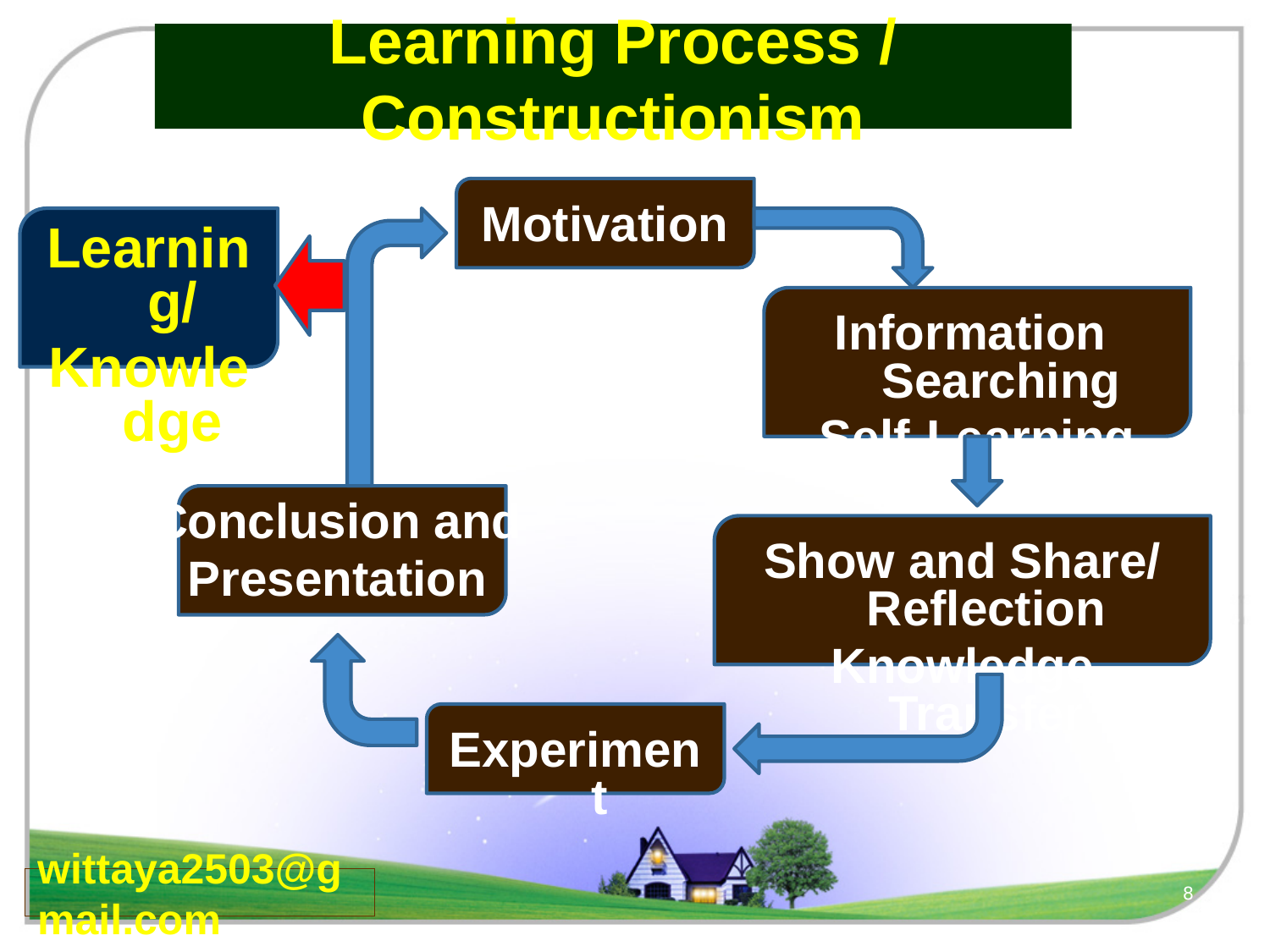

# Learning Process / Constructionism

Motivation

Learning/
Knowledge

Information  Searching
Self-Learning

Conclusion and
Presentation

Show and Share/ Reflection
Knowledge Transfer

Experiment
wittaya2503@gmail.com
8